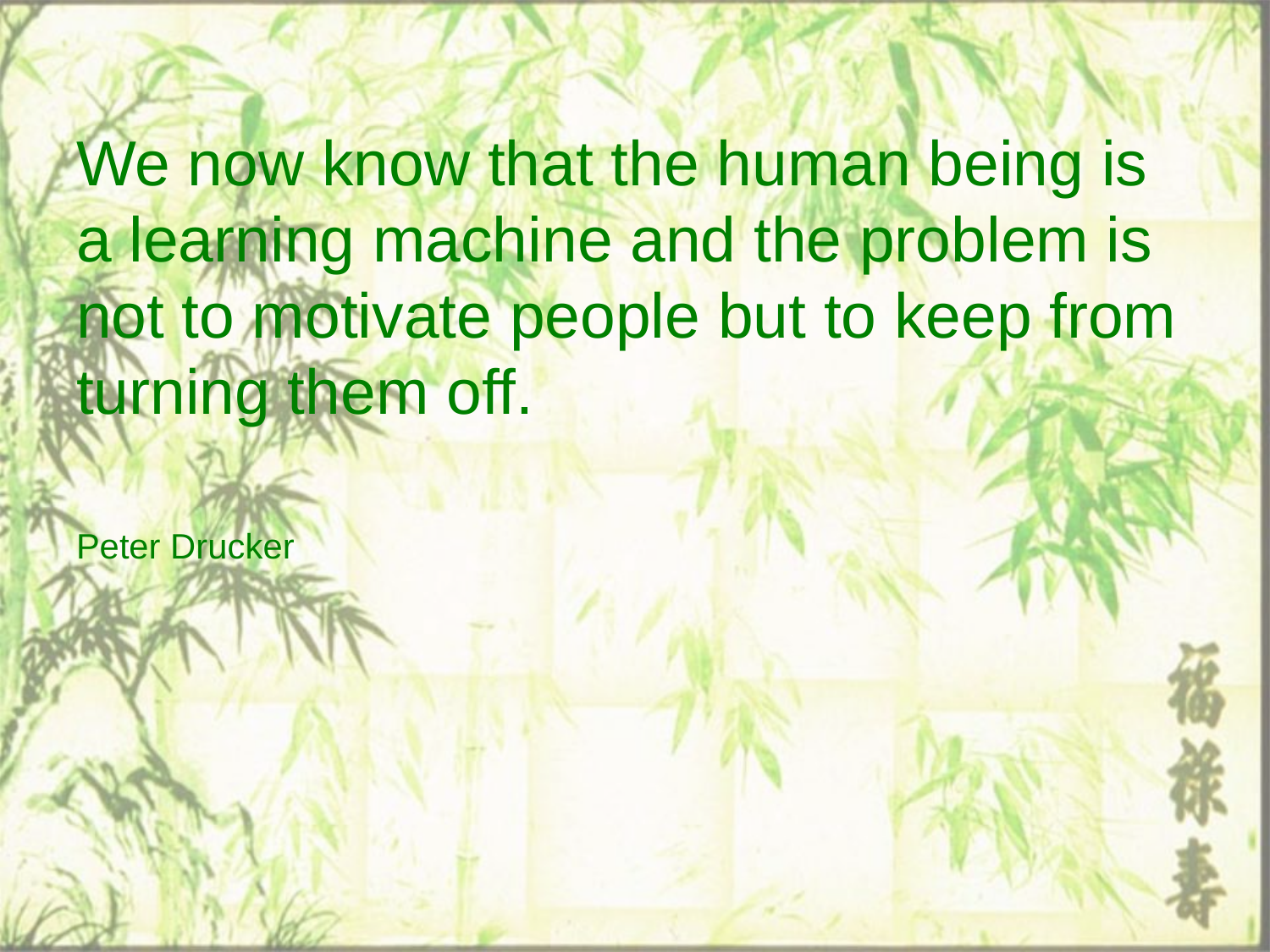

We now know that the human being is a learning machine and the problem is not to motivate people but to keep from turning them off.

Peter Drucker